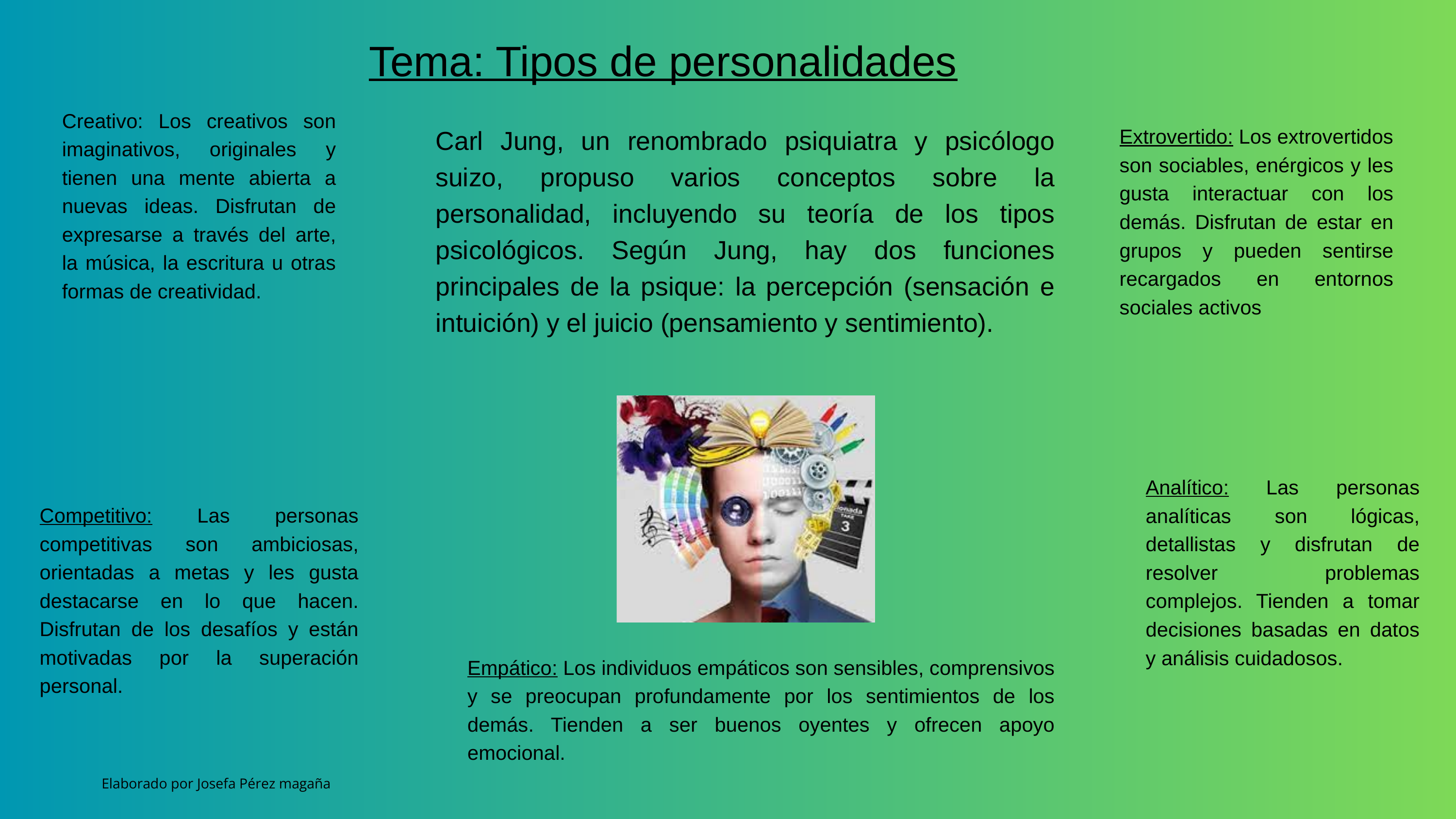

Tema: Tipos de personalidades
Creativo: Los creativos son imaginativos, originales y tienen una mente abierta a nuevas ideas. Disfrutan de expresarse a través del arte, la música, la escritura u otras formas de creatividad.

Carl Jung, un renombrado psiquiatra y psicólogo suizo, propuso varios conceptos sobre la personalidad, incluyendo su teoría de los tipos psicológicos. Según Jung, hay dos funciones principales de la psique: la percepción (sensación e intuición) y el juicio (pensamiento y sentimiento).
Extrovertido: Los extrovertidos son sociables, enérgicos y les gusta interactuar con los demás. Disfrutan de estar en grupos y pueden sentirse recargados en entornos sociales activos

Analítico: Las personas analíticas son lógicas, detallistas y disfrutan de resolver problemas complejos. Tienden a tomar decisiones basadas en datos y análisis cuidadosos.

Competitivo: Las personas competitivas son ambiciosas, orientadas a metas y les gusta destacarse en lo que hacen. Disfrutan de los desafíos y están motivadas por la superación personal.
Empático: Los individuos empáticos son sensibles, comprensivos y se preocupan profundamente por los sentimientos de los demás. Tienden a ser buenos oyentes y ofrecen apoyo emocional.

Elaborado por Josefa Pérez magaña